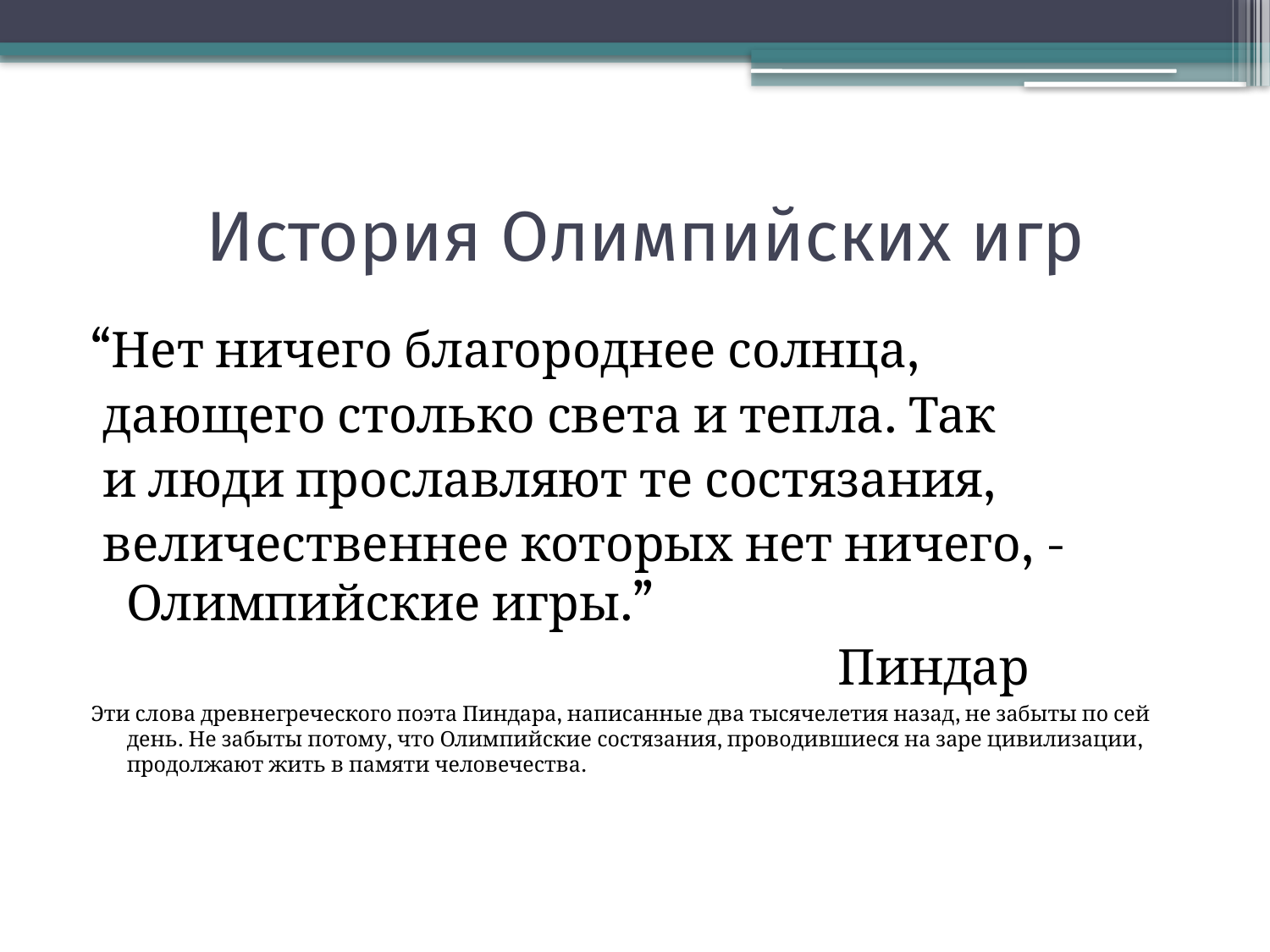

# История Олимпийских игр
“Нет ничего благороднее солнца,
 дающего столько света и тепла. Так
 и люди прославляют те состязания,
 величественнее которых нет ничего, -Олимпийские игры.”
                                                               Пиндар
Эти слова древнегреческого поэта Пиндара, написанные два тысячелетия назад, не забыты по сей день. Не забыты потому, что Олимпийские состязания, проводившиеся на заре цивилизации, продолжают жить в памяти человечества.